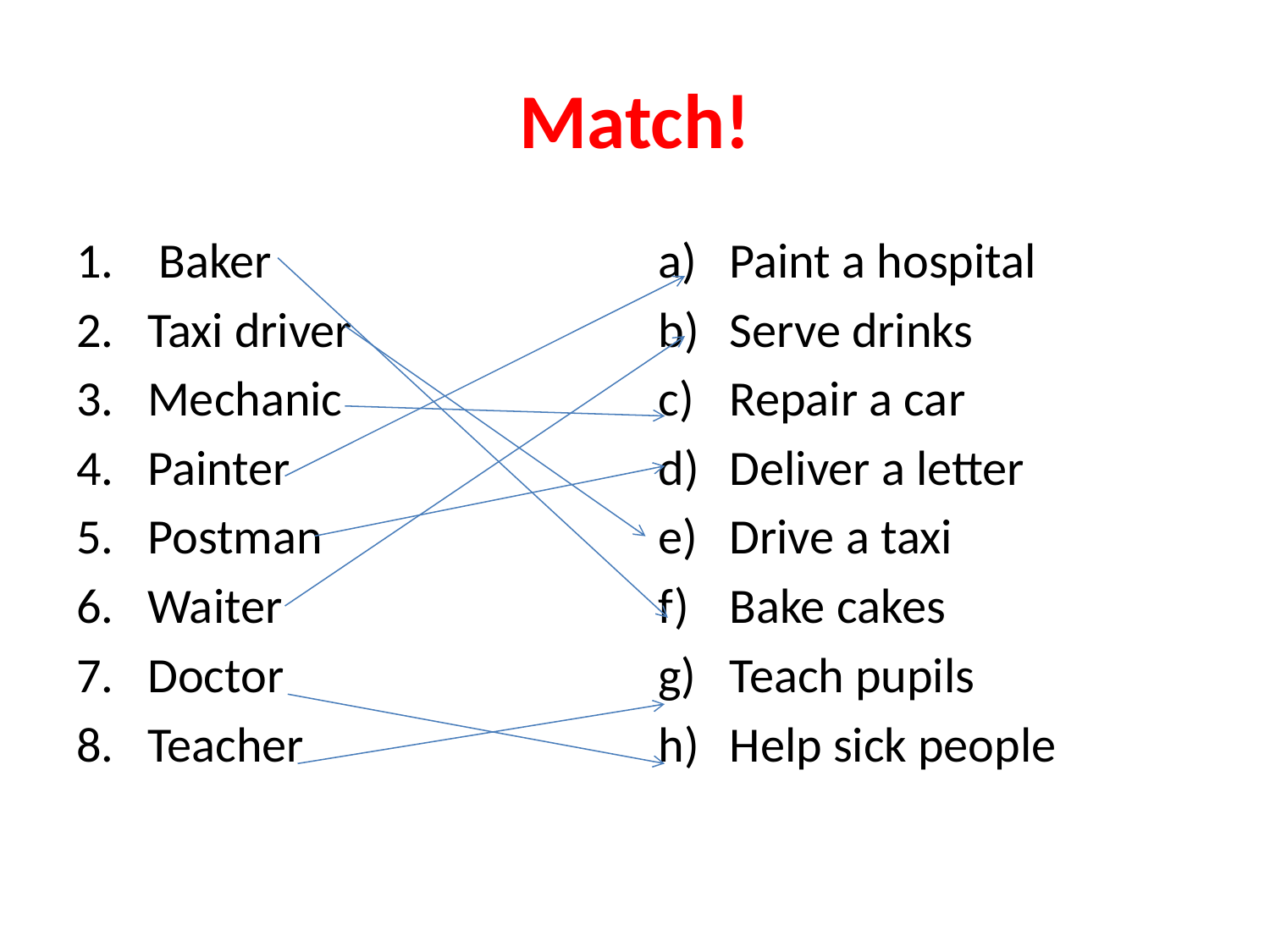

# Match!
 Baker
Taxi driver
Mechanic
Painter
Postman
Waiter
Doctor
Teacher

Paint a hospital
Serve drinks
Repair a car
Deliver a letter
Drive a taxi
Bake cakes
Teach pupils
Help sick people